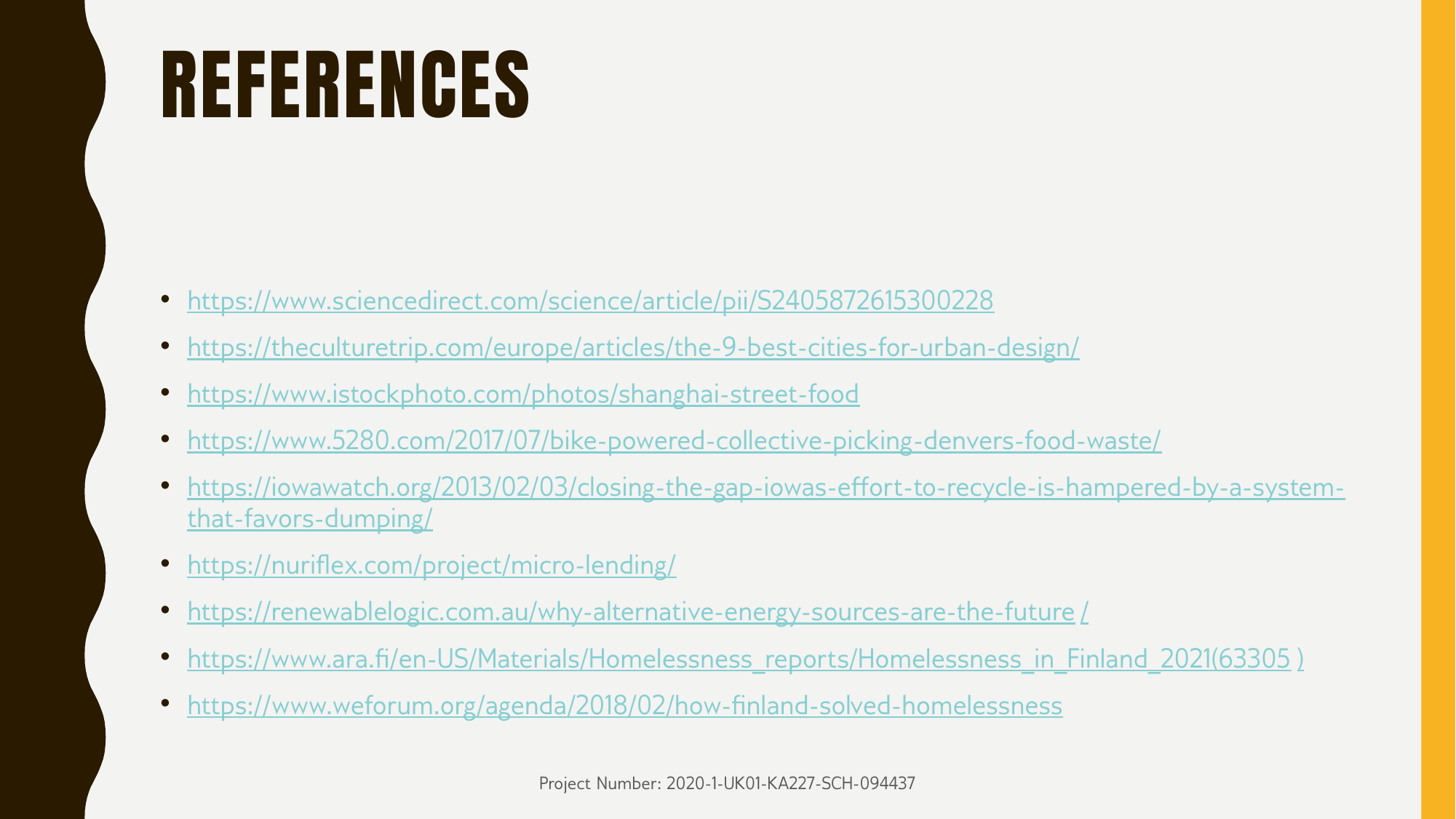

# REFERENCES
https://www.sciencedirect.com/science/article/pii/S2405872615300228
https://theculturetrip.com/europe/articles/the-9-best-cities-for-urban-design/
https://www.istockphoto.com/photos/shanghai-street-food
https://www.5280.com/2017/07/bike-powered-collective-picking-denvers-food-waste/
https://iowawatch.org/2013/02/03/closing-the-gap-iowas-effort-to-recycle-is-hampered-by-a-system-that-favors-dumping/
https://nuriflex.com/project/micro-lending/
https://renewablelogic.com.au/why-alternative-energy-sources-are-the-future/
https://www.ara.fi/en-US/Materials/Homelessness_reports/Homelessness_in_Finland_2021(63305)
https://www.weforum.org/agenda/2018/02/how-finland-solved-homelessness

Project Number: 2020-1-UK01-KA227-SCH-094437